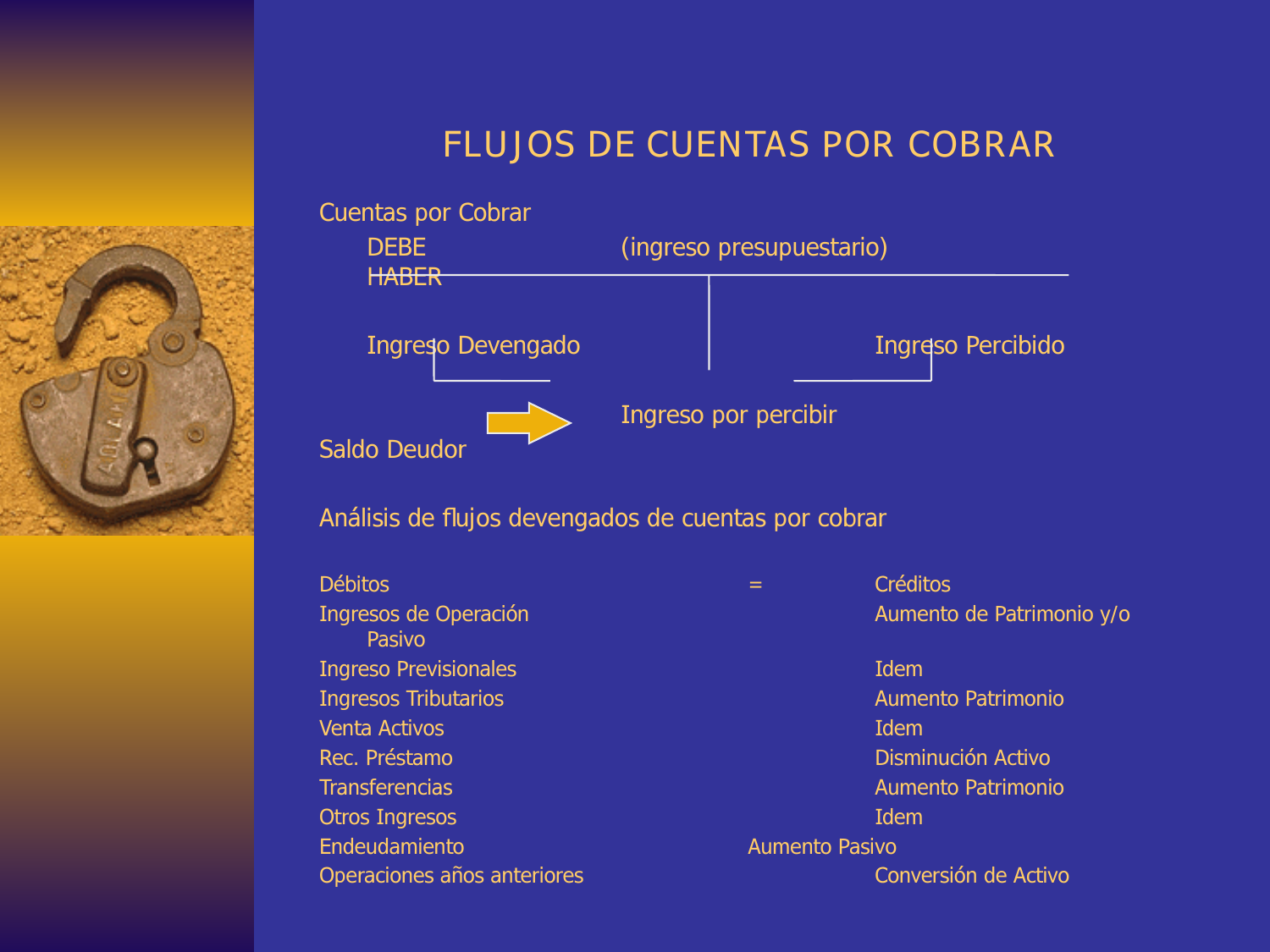

# FLUJOS DE CUENTAS POR COBRAR
Cuentas por Cobrar
	DEBE		(ingreso presupuestario)		HABER

	Ingreso Devengado			Ingreso Percibido

			Ingreso por percibir
Saldo Deudor

Análisis de flujos devengados de cuentas por cobrar

Débitos			=	Créditos
Ingresos de Operación			Aumento de Patrimonio y/o Pasivo
Ingreso Previsionales			Idem
Ingresos Tributarios			Aumento Patrimonio
Venta Activos				Idem
Rec. Préstamo				Disminución Activo
Transferencias				Aumento Patrimonio
Otros Ingresos				Idem
Endeudamiento			Aumento Pasivo
Operaciones años anteriores			Conversión de Activo